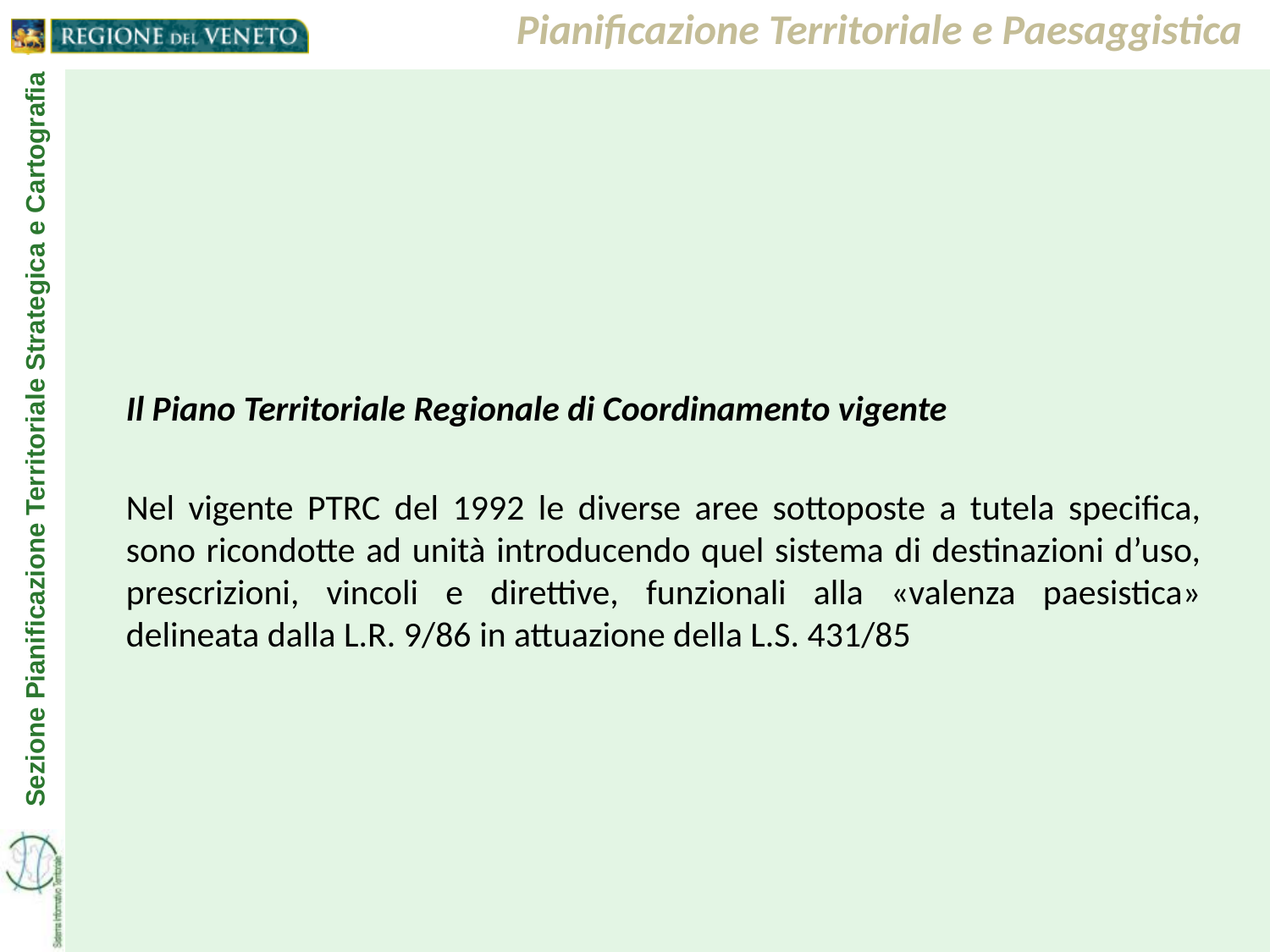

Pianificazione Territoriale e Paesaggistica
Il Piano Territoriale Regionale di Coordinamento vigente

Nel vigente PTRC del 1992 le diverse aree sottoposte a tutela specifica, sono ricondotte ad unità introducendo quel sistema di destinazioni d’uso, prescrizioni, vincoli e direttive, funzionali alla «valenza paesistica» delineata dalla L.R. 9/86 in attuazione della L.S. 431/85